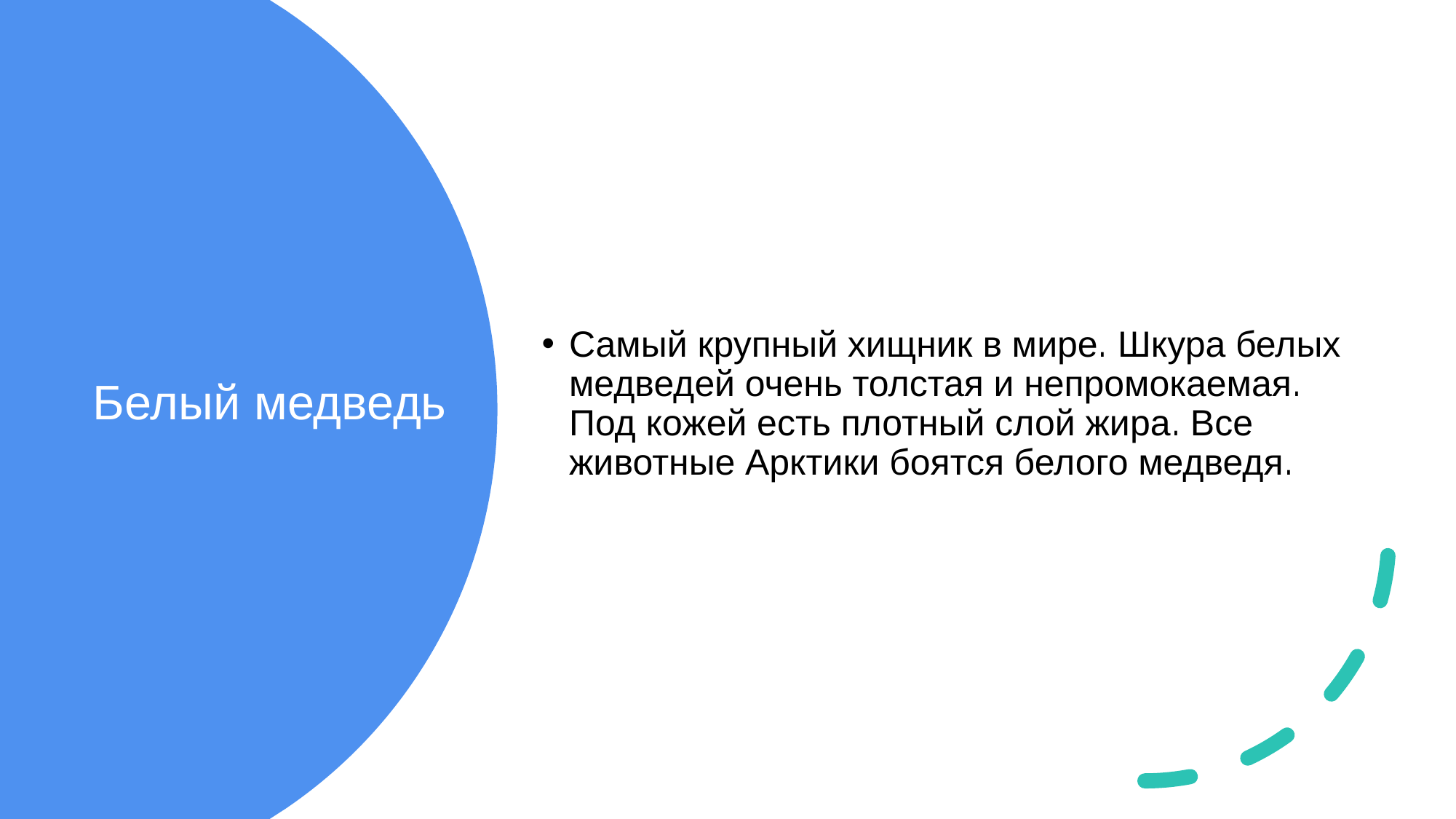

Самый крупный хищник в мире. Шкура белых медведей очень толстая и непромокаемая. Под кожей есть плотный слой жира. Все животные Арктики боятся белого медведя.
# Белый медведь